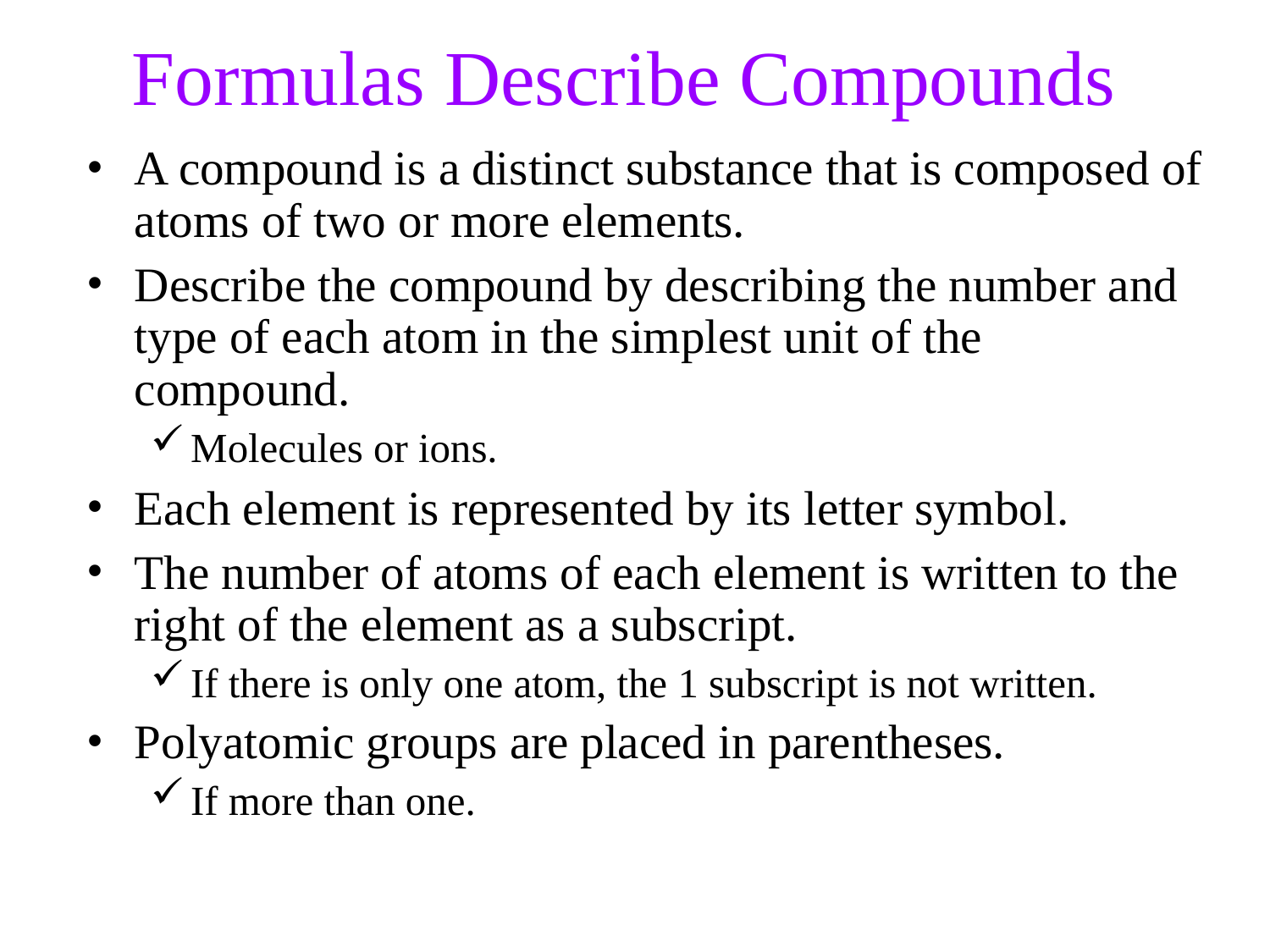

Formulas Describe Compounds
A compound is a distinct substance that is composed of atoms of two or more elements.
Describe the compound by describing the number and type of each atom in the simplest unit of the compound.
Molecules or ions.
Each element is represented by its letter symbol.
The number of atoms of each element is written to the right of the element as a subscript.
If there is only one atom, the 1 subscript is not written.
Polyatomic groups are placed in parentheses.
If more than one.